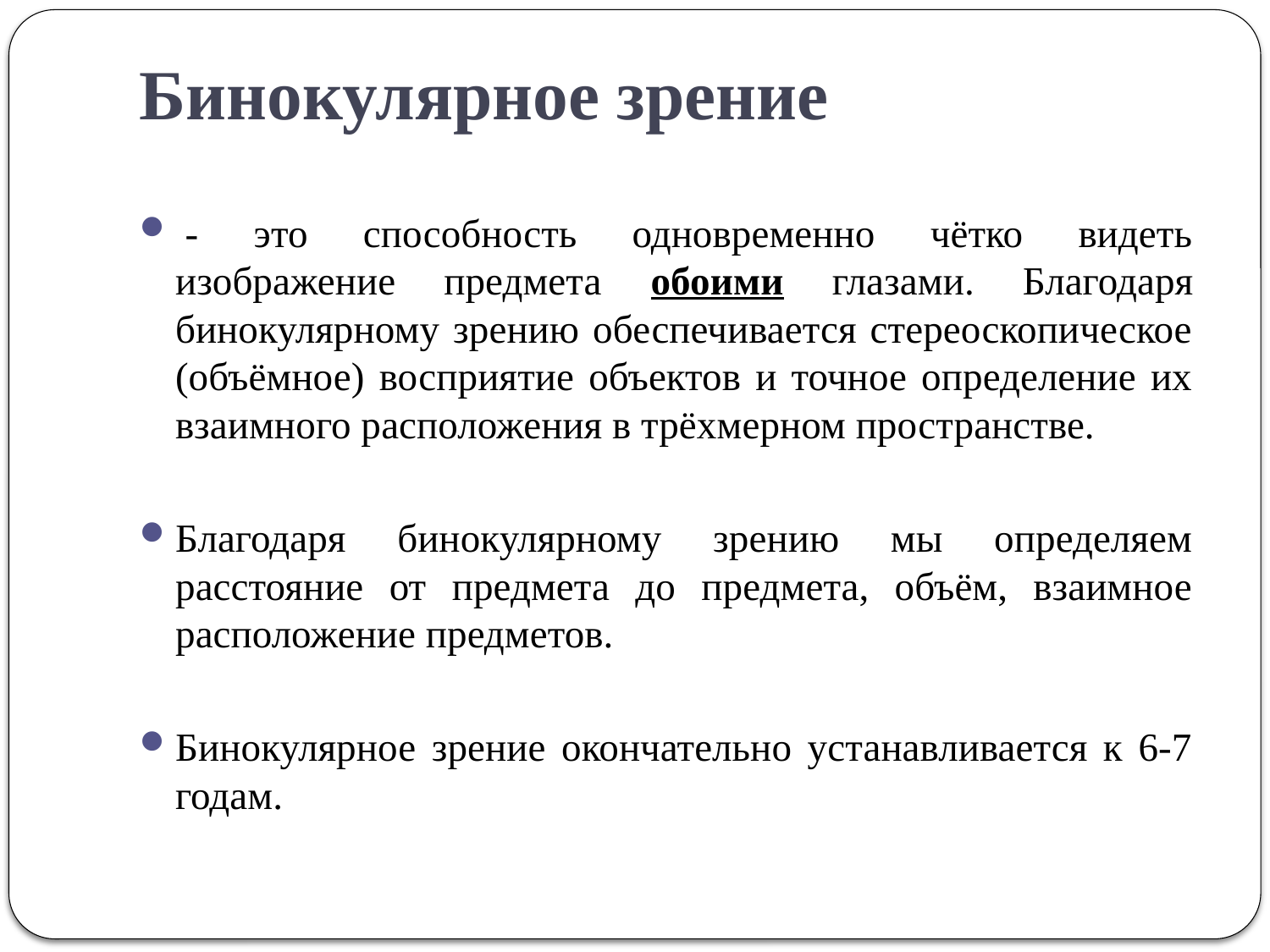

# Бинокулярное зрение
 - это способность одновременно чётко видеть изображение предмета обоими глазами. Благодаря бинокулярному зрению обеспечивается стереоскопическое (объёмное) восприятие объектов и точное определение их взаимного расположения в трёхмерном пространстве.

Благодаря бинокулярному зрению мы определяем расстояние от предмета до предмета, объём, взаимное расположение предметов.

Бинокулярное зрение окончательно устанавливается к 6-7 годам.